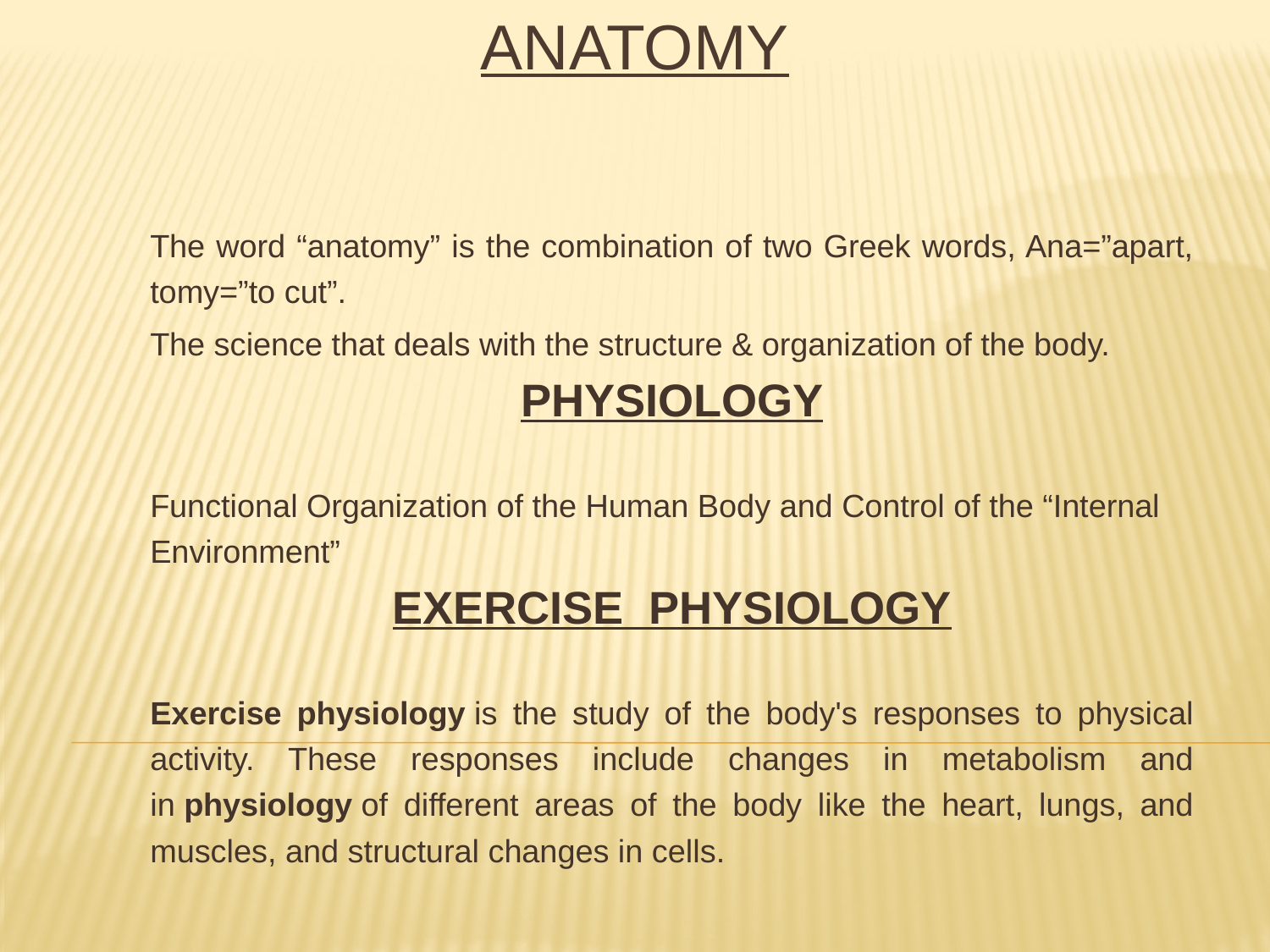

# ANATOMY
The word “anatomy” is the combination of two Greek words, Ana=”apart, tomy=”to cut”.
The science that deals with the structure & organization of the body.
PHYSIOLOGY

Functional Organization of the Human Body and Control of the “Internal Environment”
EXERCISE  PHYSIOLOGY

Exercise physiology is the study of the body's responses to physical activity. These responses include changes in metabolism and in physiology of different areas of the body like the heart, lungs, and muscles, and structural changes in cells.